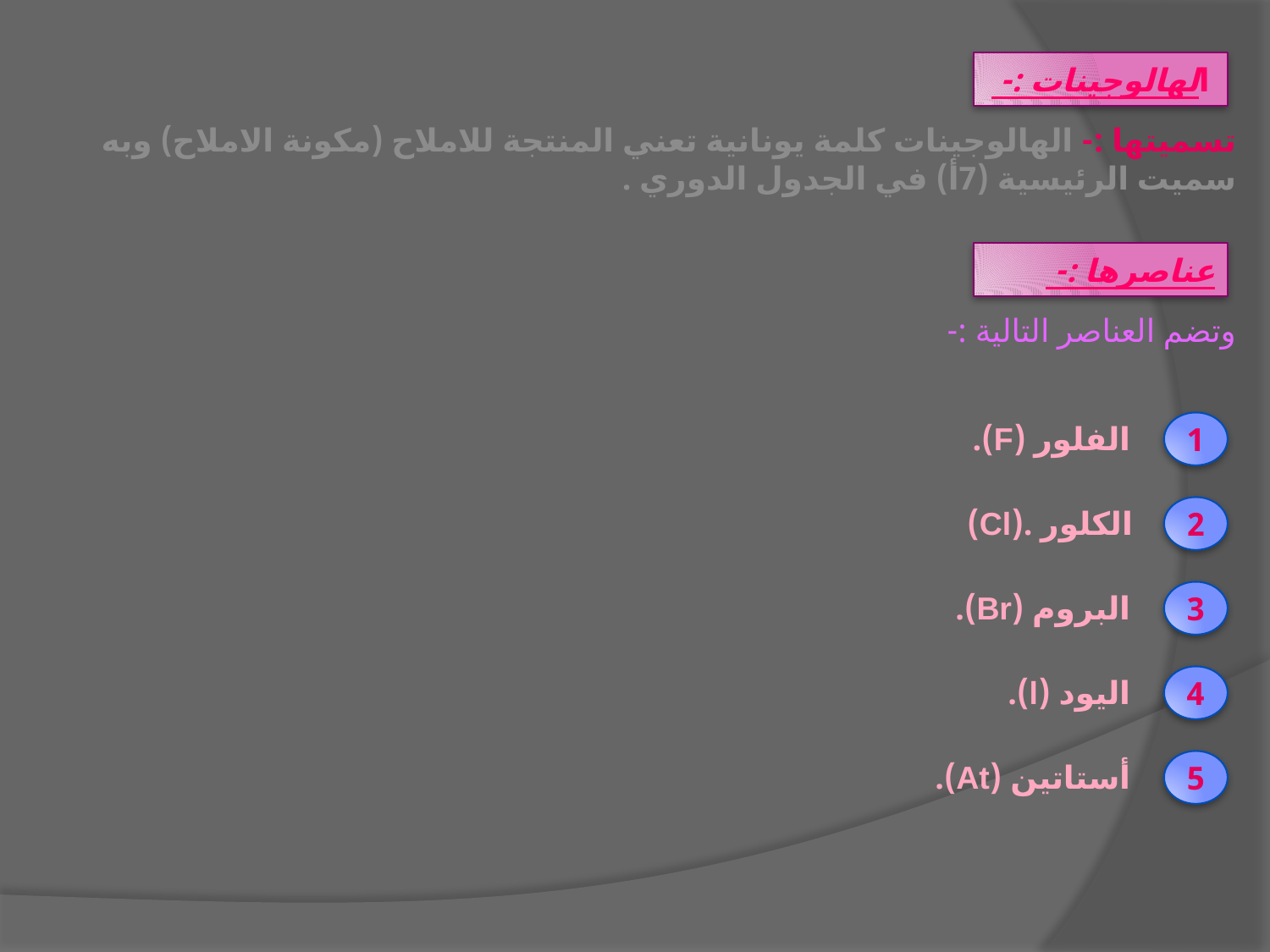

تسميتها :- الهالوجينات كلمة يونانية تعني المنتجة للاملاح (مكونة الاملاح) وبه سميت الرئيسية (7أ) في الجدول الدوري .

وتضم العناصر التالية :-

الهالوجينات :-

عناصرها :-

الفلور (F).
1
 الكلور .(Cl)
2
البروم (Br).
3
اليود (l).
4
أستاتين (At).
5